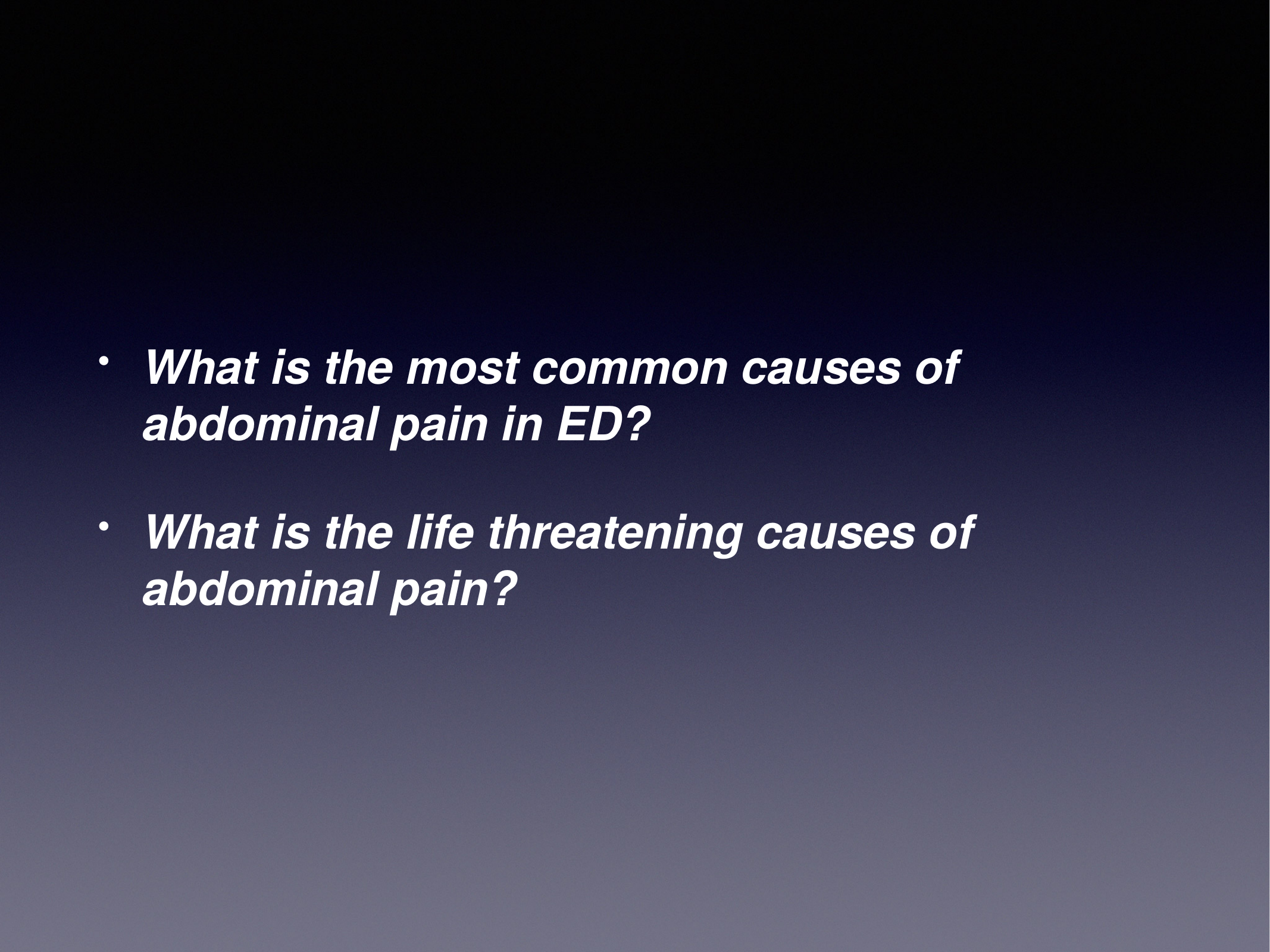

What is the most common causes of abdominal pain in ED?
What is the life threatening causes of abdominal pain?